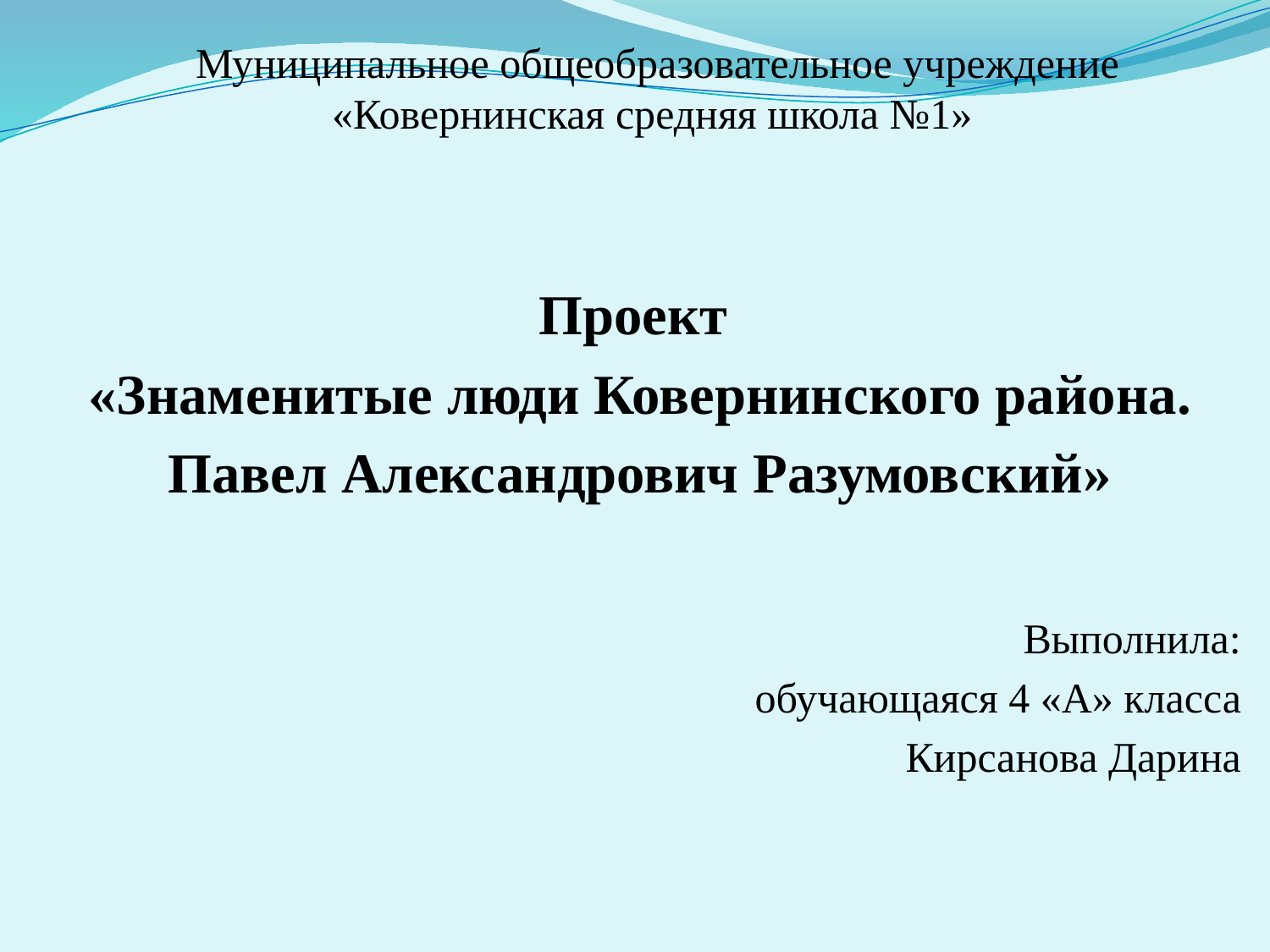

# Муниципальное общеобразовательное учреждение «Ковернинская средняя школа №1»

Проект
«Знаменитые люди Ковернинского района.
Павел Александрович Разумовский»

Выполнила:
обучающаяся 4 «А» класса
Кирсанова Дарина